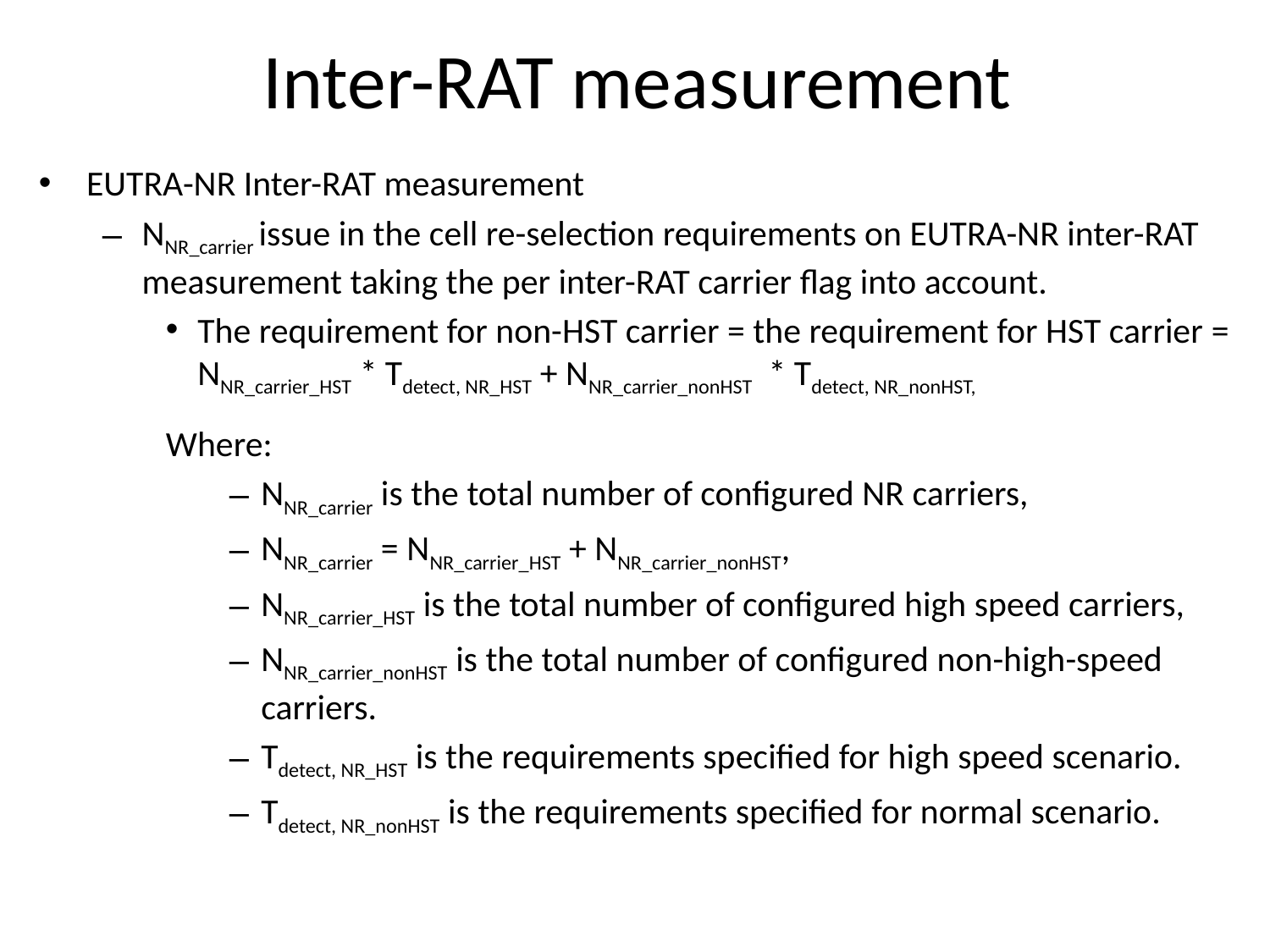

# Inter-RAT measurement
EUTRA-NR Inter-RAT measurement
NNR_carrier issue in the cell re-selection requirements on EUTRA-NR inter-RAT measurement taking the per inter-RAT carrier flag into account.
The requirement for non-HST carrier = the requirement for HST carrier = NNR_carrier_HST * Tdetect, NR_HST + NNR_carrier_nonHST  * Tdetect, NR_nonHST,
Where:
NNR_carrier is the total number of configured NR carriers,
NNR_carrier = NNR_carrier_HST + NNR_carrier_nonHST,
NNR_carrier_HST is the total number of configured high speed carriers,
NNR_carrier_nonHST is the total number of configured non-high-speed carriers.
Tdetect, NR_HST is the requirements specified for high speed scenario.
Tdetect, NR_nonHST is the requirements specified for normal scenario.